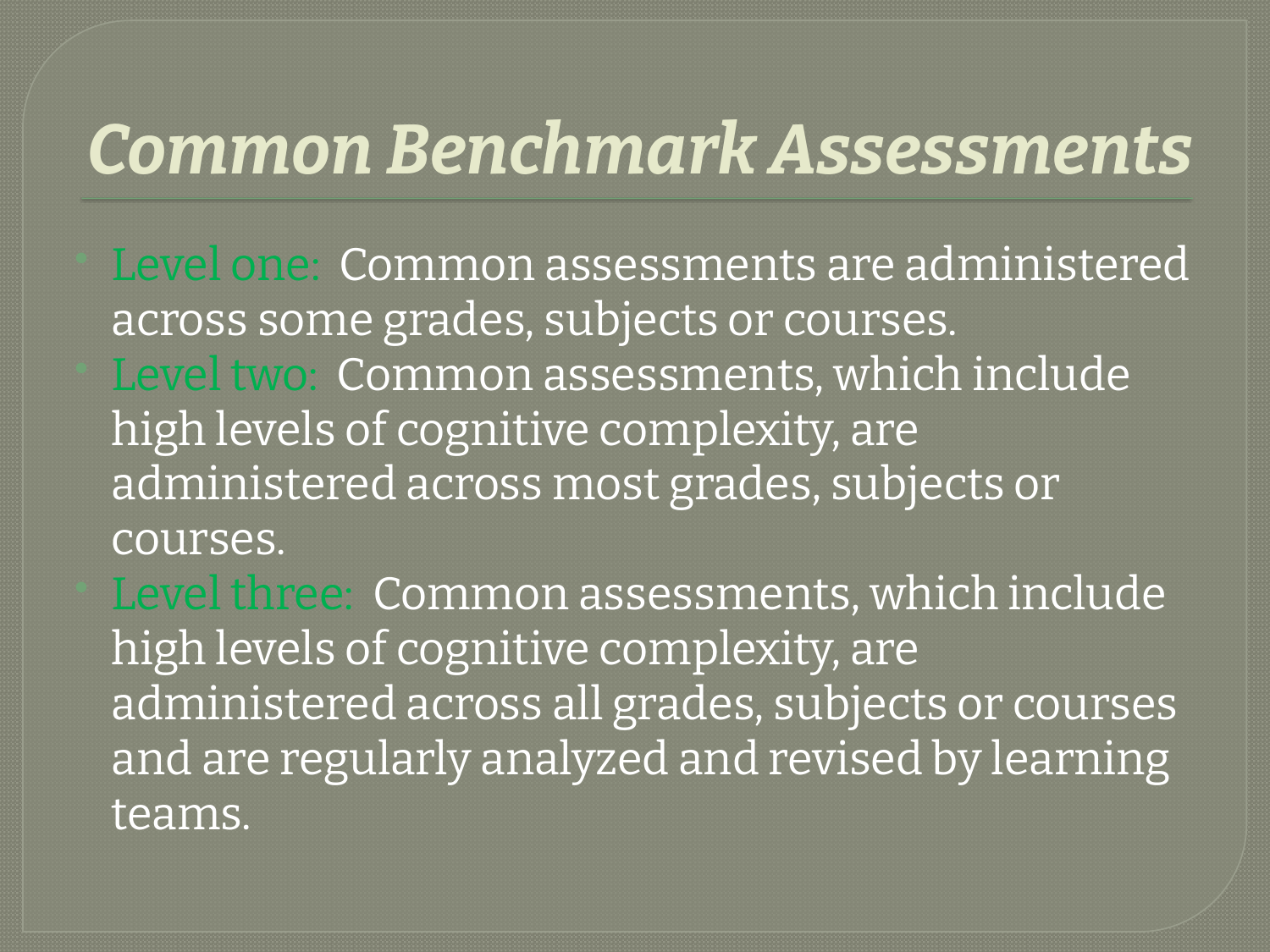

# Common Benchmark Assessments
Level one:  Common assessments are administered across some grades, subjects or courses.
Level two:  Common assessments, which include high levels of cognitive complexity, are administered across most grades, subjects or courses.
Level three:  Common assessments, which include high levels of cognitive complexity, are administered across all grades, subjects or courses and are regularly analyzed and revised by learning teams.